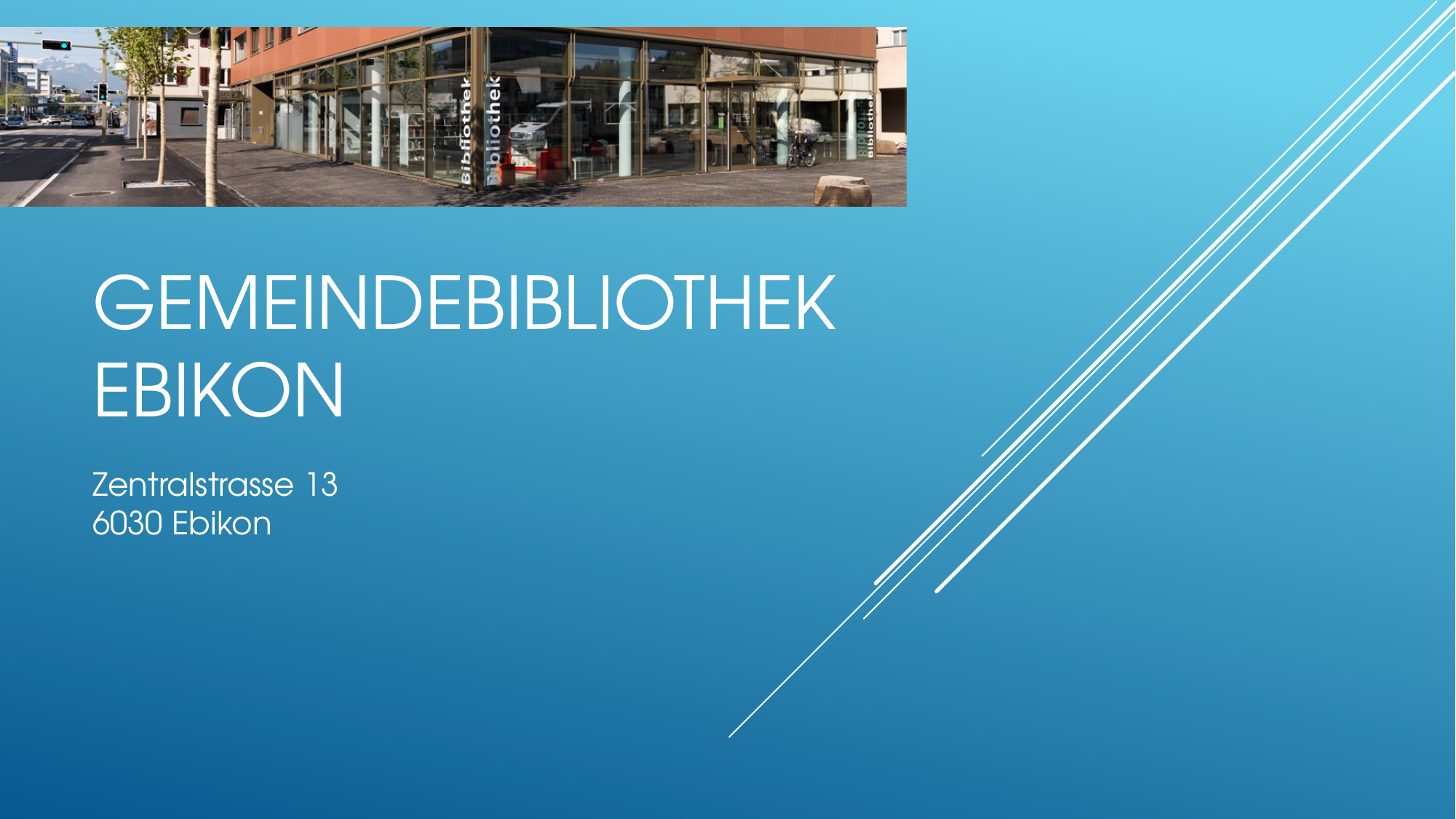

# Gemeindebibliothek Ebikon
Zentralstrasse 13
6030 Ebikon